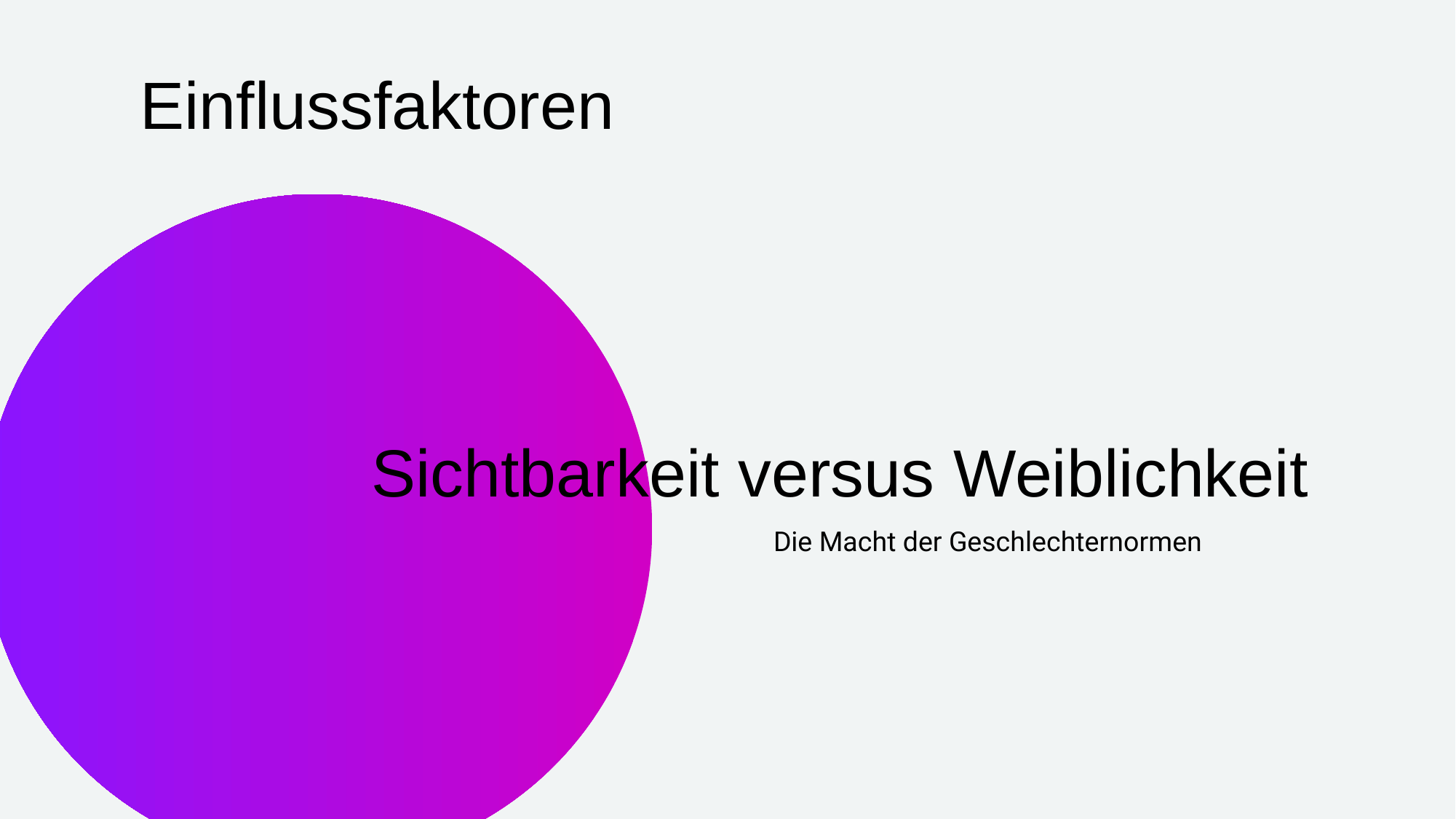

Einflussfaktoren

Sichtbarkeit versus Weiblichkeit
Die Macht der Geschlechternormen